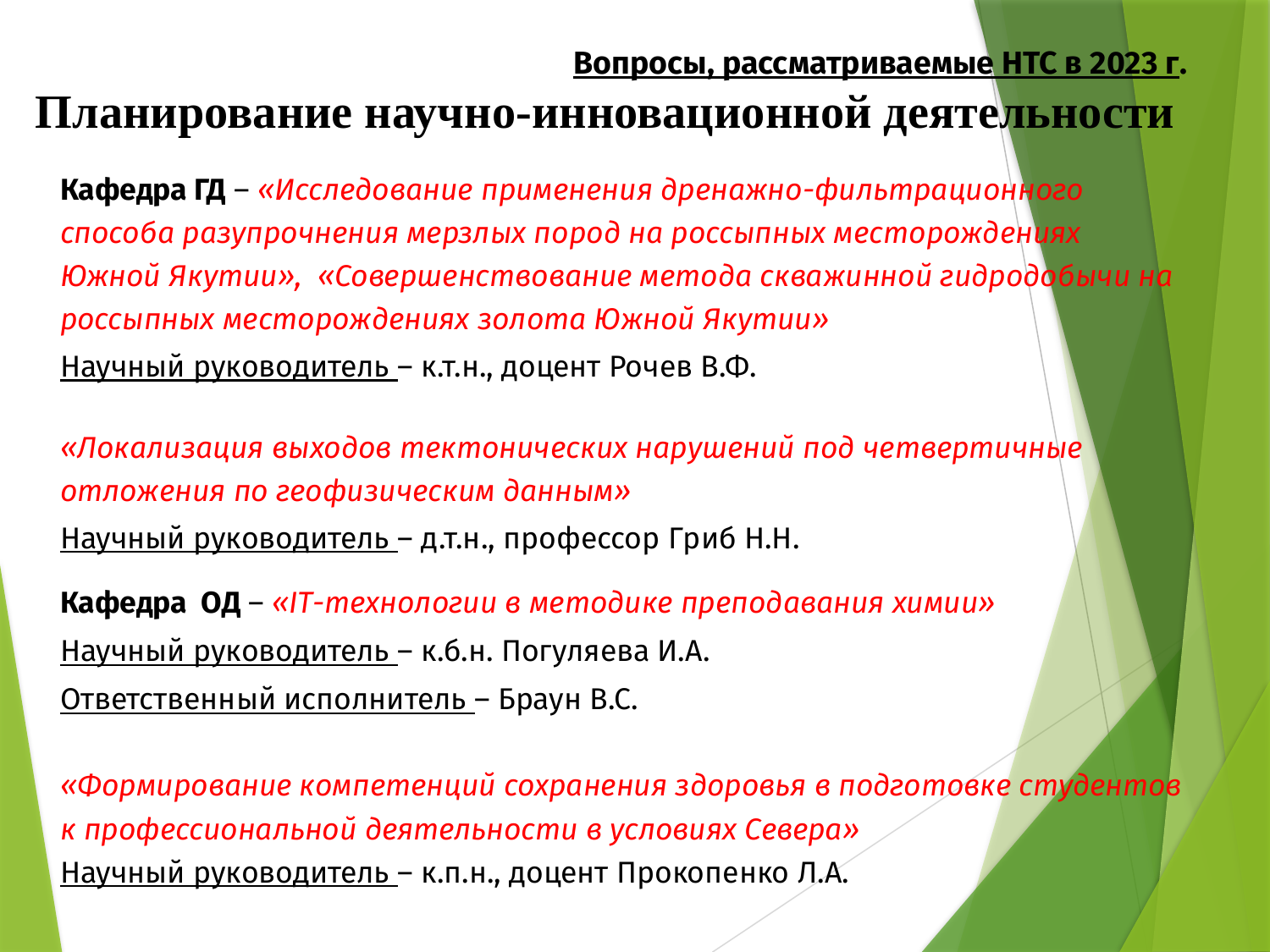

Вопросы, рассматриваемые НТС в 2023 г.
Планирование научно-инновационной деятельности
Кафедра ГД – «Исследование применения дренажно-фильтрационного способа разупрочнения мерзлых пород на россыпных месторождениях Южной Якутии»,  «Совершенствование метода скважинной гидродобычи на россыпных месторождениях золота Южной Якутии»
Научный руководитель – к.т.н., доцент Рочев В.Ф.

«Локализация выходов тектонических нарушений под четвертичные отложения по геофизическим данным»
Научный руководитель – д.т.н., профессор Гриб Н.Н.

Кафедра  ОД – «IT-технологии в методике преподавания химии»
Научный руководитель – к.б.н. Погуляева И.А.
Ответственный исполнитель – Браун В.С.

«Формирование компетенций сохранения здоровья в подготовке студентов к профессиональной деятельности в условиях Севера»
Научный руководитель – к.п.н., доцент Прокопенко Л.А.